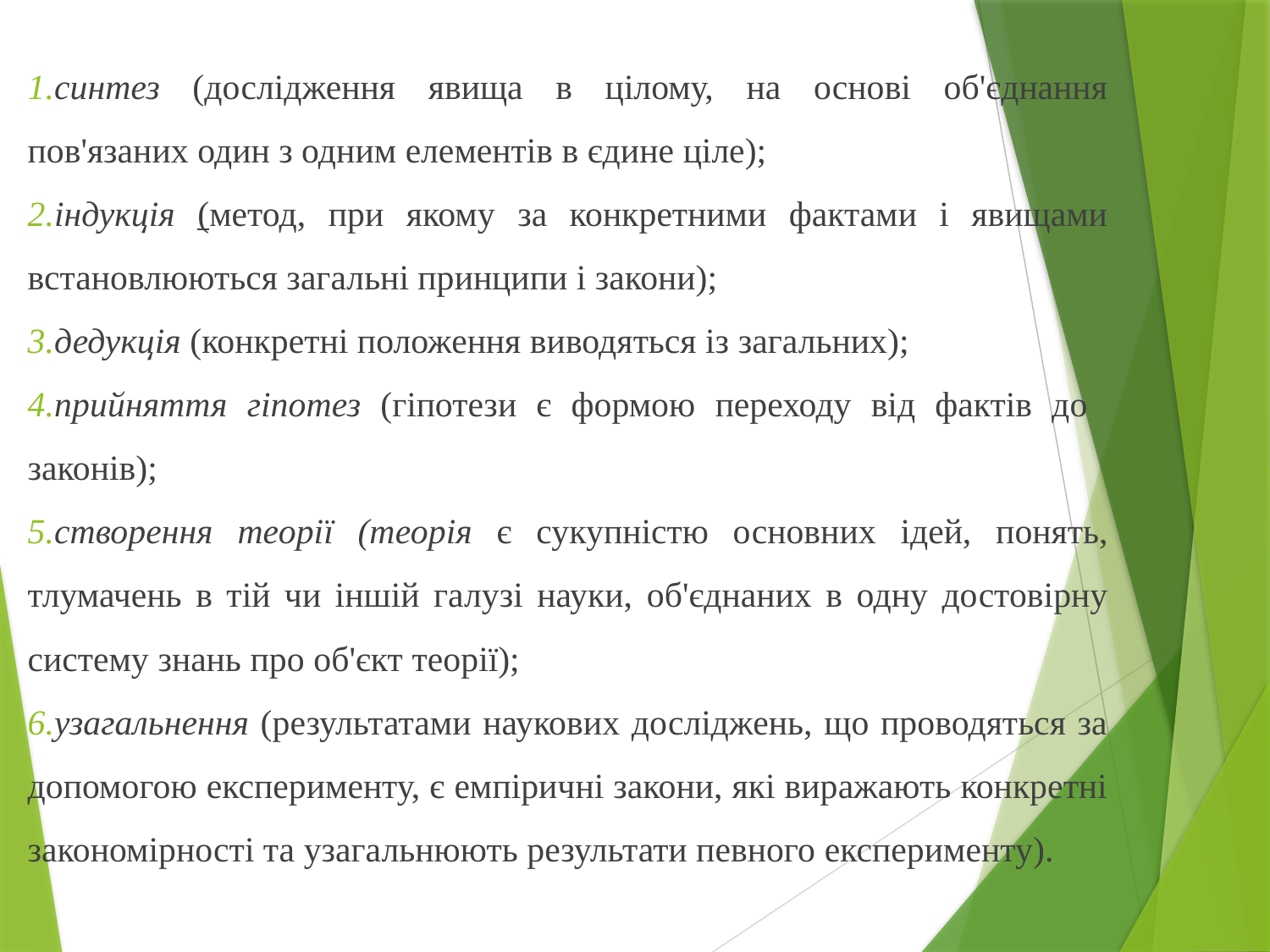

синтез (дослідження явища в цілому, на основі об'єднання пов'язаних один з одним елементів в єдине ціле);
індукція (метод, при якому за конкретними фактами і явищами встановлюються загальні принципи і закони);
дедукція (конкретні положення виводяться із загальних);
прийняття гіпотез (гіпотези є формою переходу від фактів до  законів);
створення теорії (теорія є сукупністю основних ідей, понять, тлумачень в тій чи іншій галузі науки, об'єднаних в одну достовірну систему знань про об'єкт теорії);
узагальнення (результатами наукових досліджень, що проводяться за допомогою експерименту, є емпіричні закони, які виражають конкретні закономірності та узагальнюють результати певного експерименту).